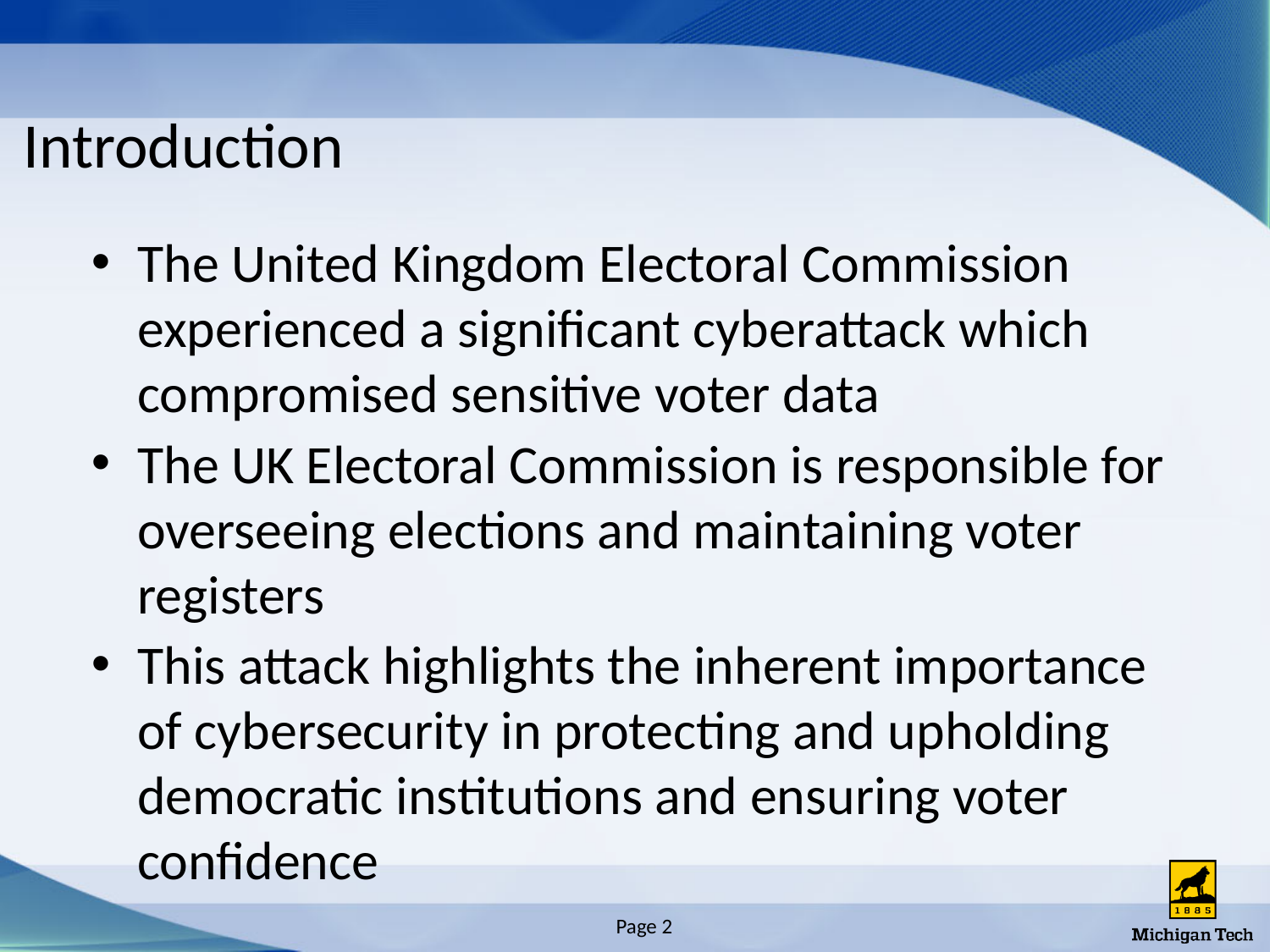

# Introduction
The United Kingdom Electoral Commission experienced a significant cyberattack which compromised sensitive voter data
The UK Electoral Commission is responsible for overseeing elections and maintaining voter registers
This attack highlights the inherent importance of cybersecurity in protecting and upholding democratic institutions and ensuring voter confidence